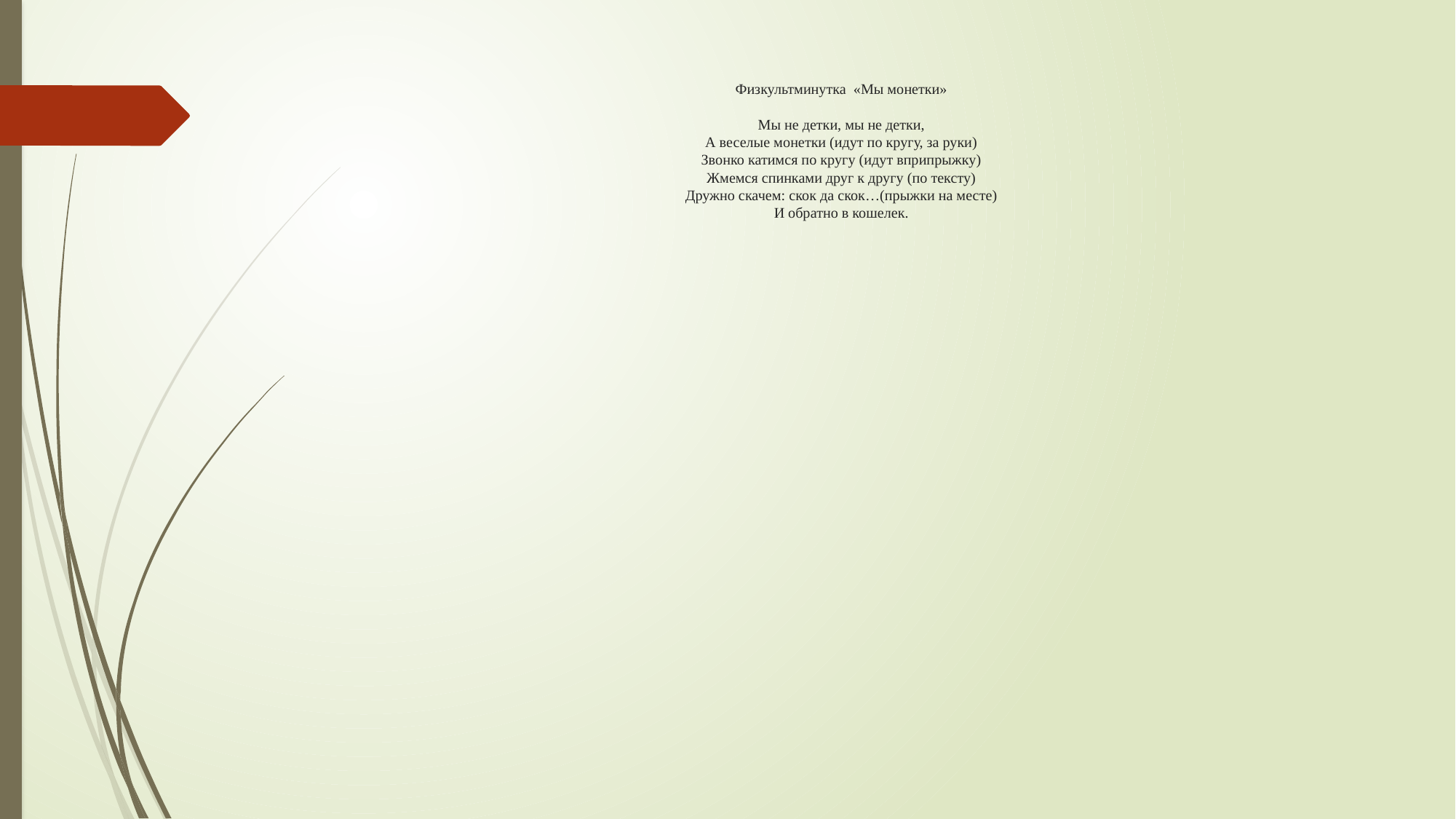

# Физкультминутка  «Мы монетки» Мы не детки, мы не детки, А веселые монетки (идут по кругу, за руки) Звонко катимся по кругу (идут вприпрыжку) Жмемся спинками друг к другу (по тексту) Дружно скачем: скок да скок…(прыжки на месте) И обратно в кошелек.